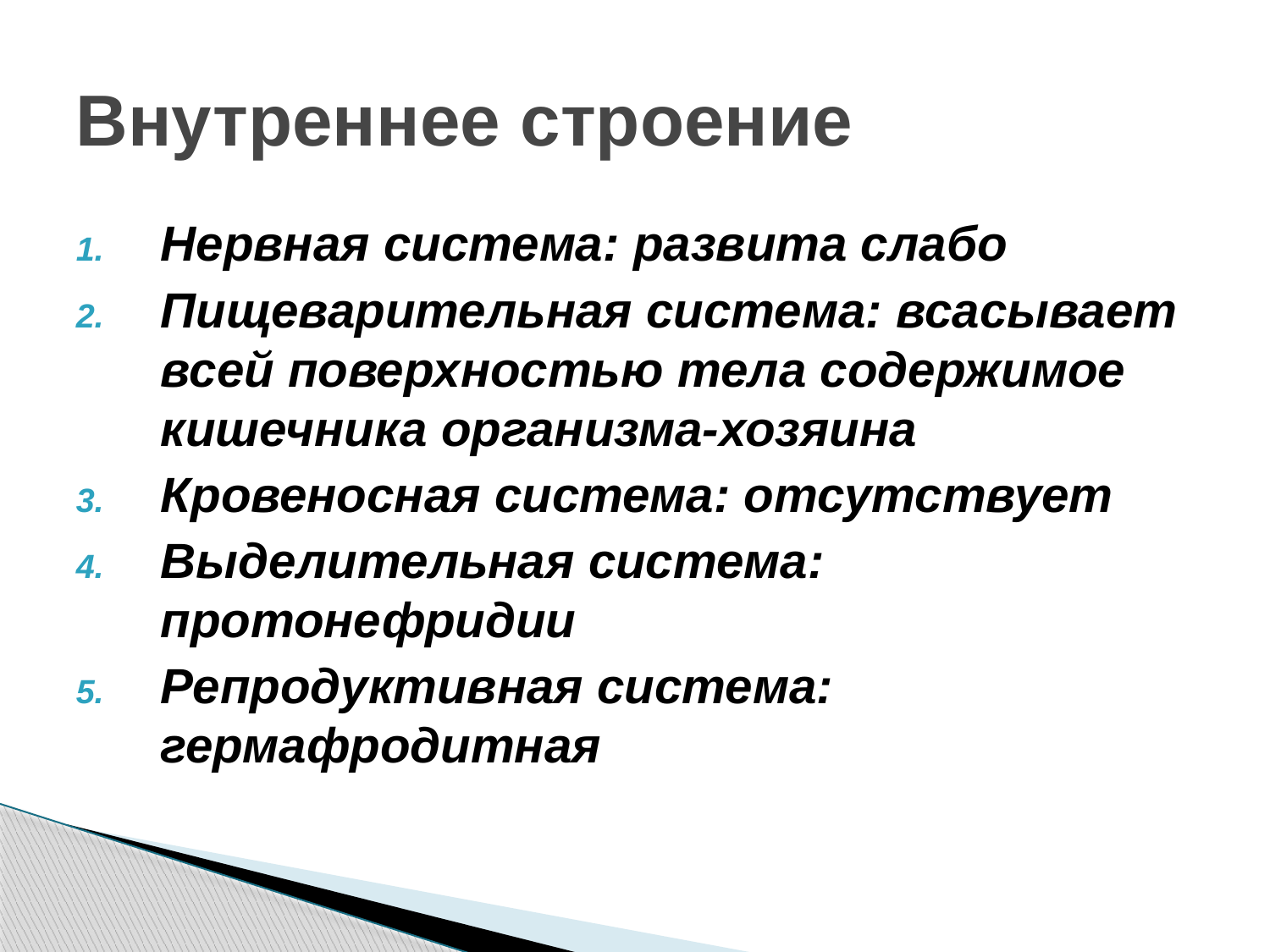

# Внутреннее строение
Нервная система: развита слабо
Пищеварительная система: всасывает всей поверхностью тела содержимое кишечника организма-хозяина
Кровеносная система: отсутствует
Выделительная система: протонефридии
Репродуктивная система: гермафродитная